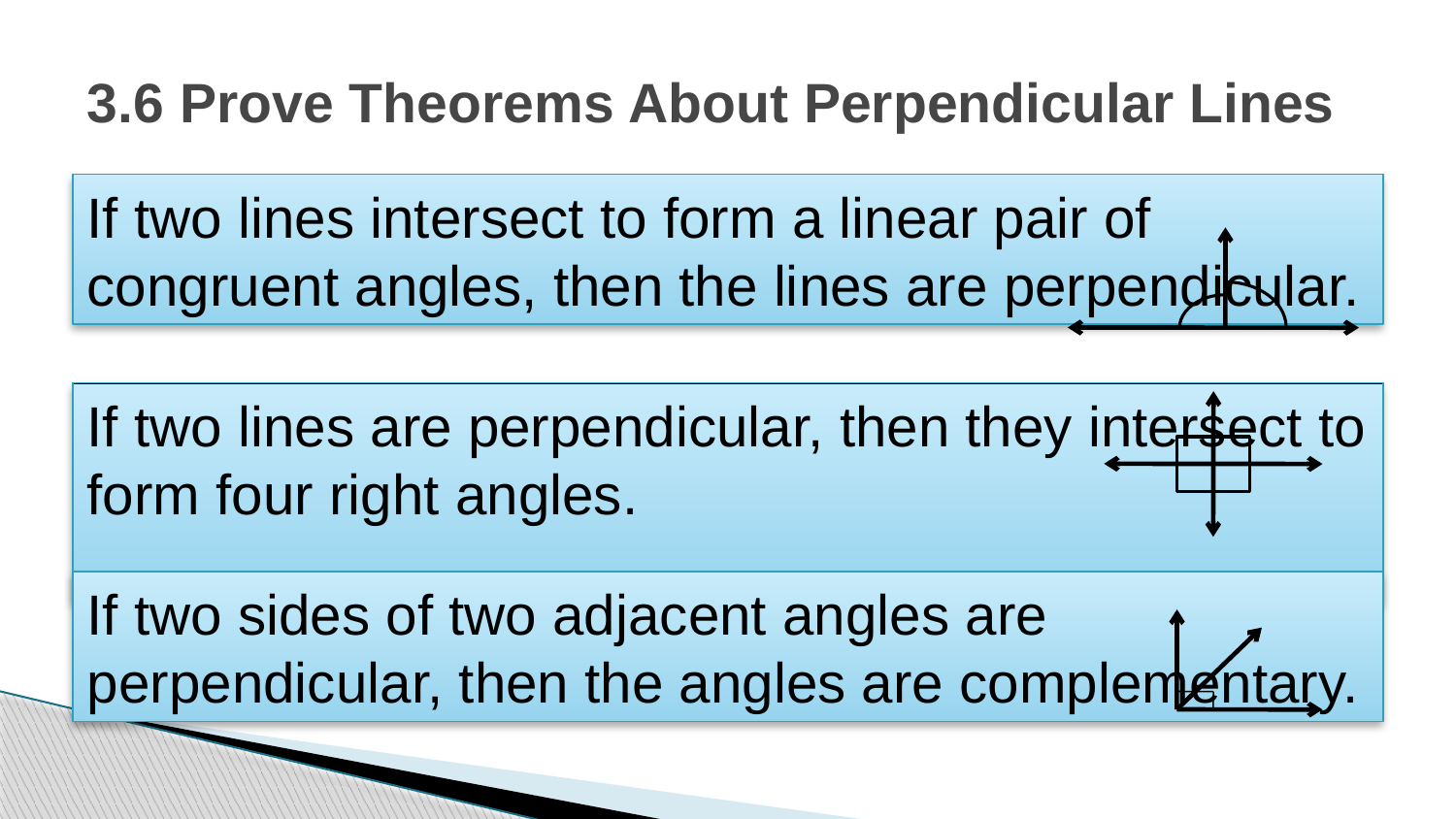

# 3.6 Prove Theorems About Perpendicular Lines
If two lines intersect to form a linear pair of congruent angles, then the lines are perpendicular.

If two lines are perpendicular, then they intersect to form four right angles.

If two sides of two adjacent angles are perpendicular, then the angles are complementary.